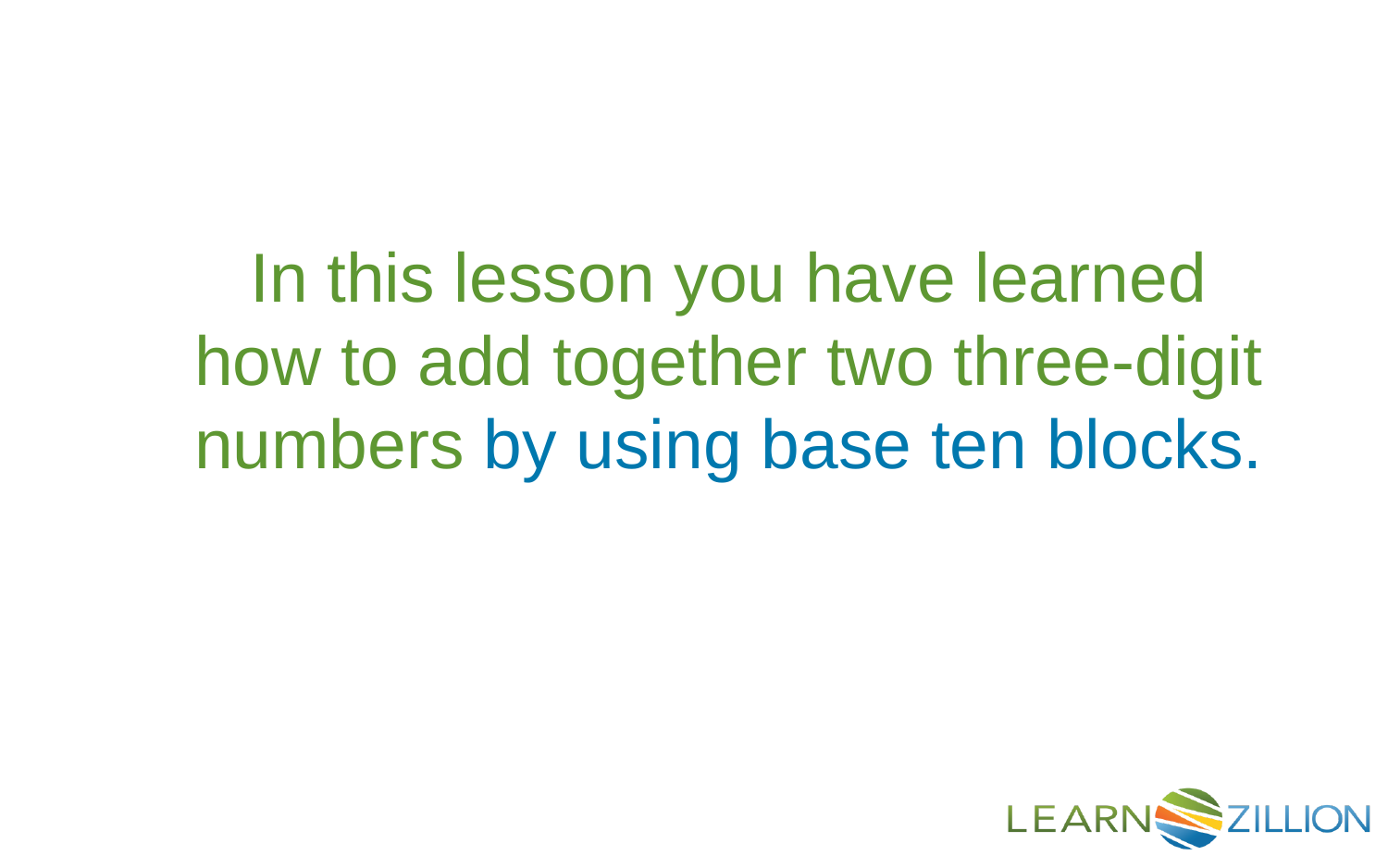

In this lesson you have learned how to add together two three-digit numbers by using base ten blocks.